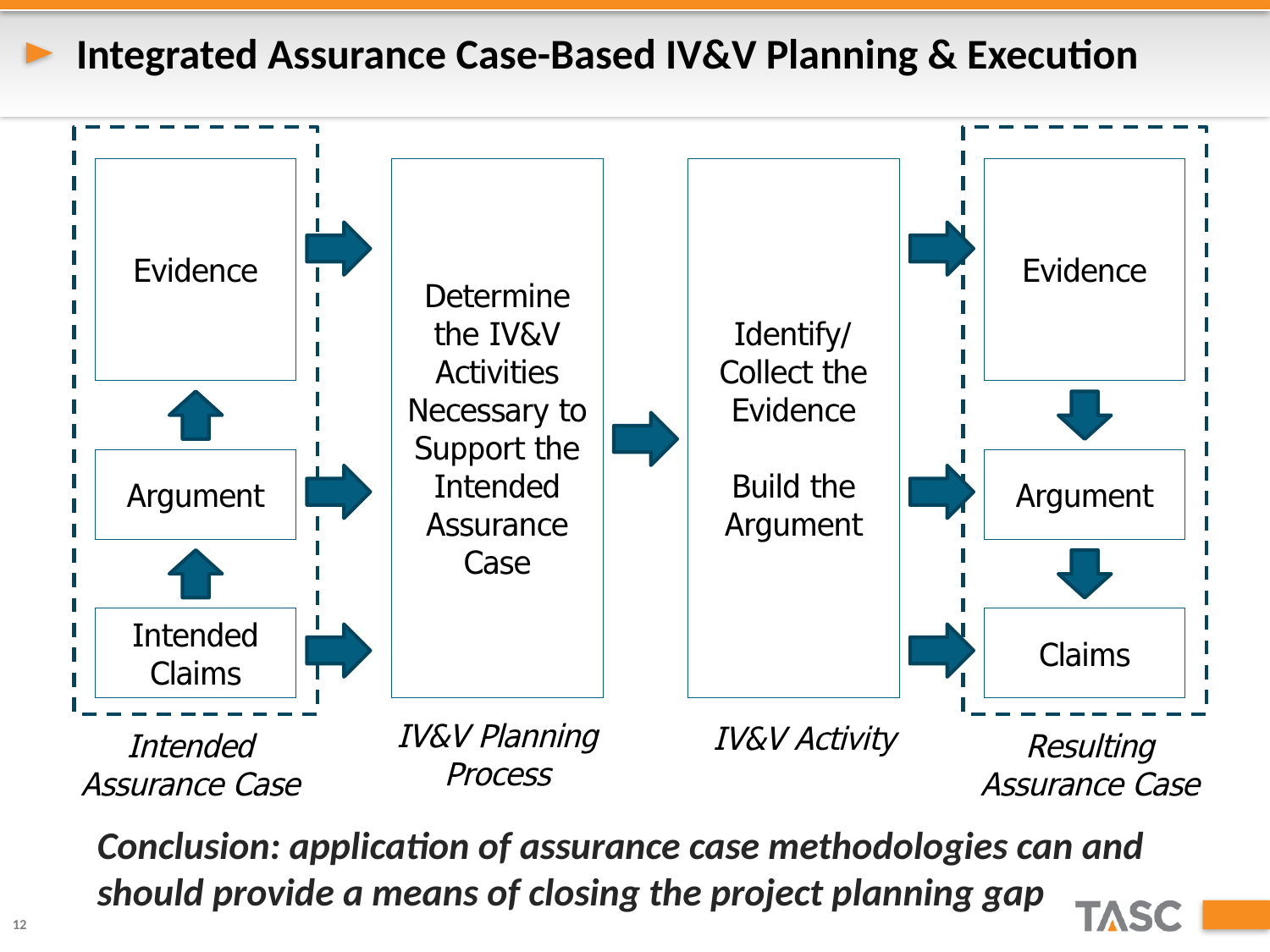

# Integrated Assurance Case-Based IV&V Planning & Execution

Evidence

Argument

Claims
Resulting
Assurance Case
Evidence
Determine the IV&V Activities Necessary to Support the Intended Assurance Case
Identify/ Collect the Evidence

Build the Argument

Argument

Intended Claims

IV&V Activity
IV&V Planning Process
Intended
Assurance Case
Conclusion: application of assurance case methodologies can and should provide a means of closing the project planning gap
12